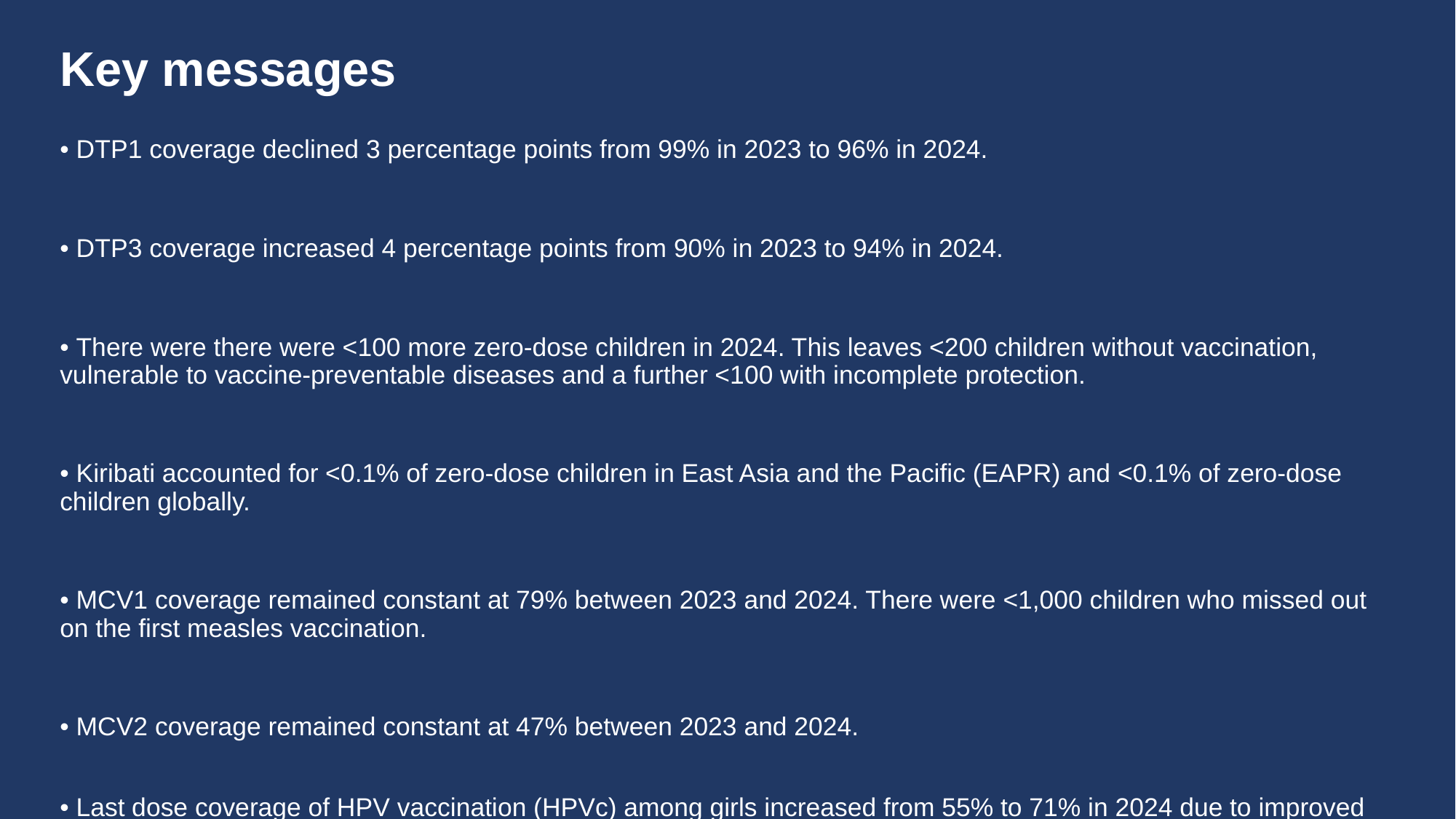

# Key messages
• DTP1 coverage declined 3 percentage points from 99% in 2023 to 96% in 2024.

• DTP3 coverage increased 4 percentage points from 90% in 2023 to 94% in 2024.

• There were there were <100 more zero-dose children in 2024. This leaves <200 children without vaccination, vulnerable to vaccine-preventable diseases and a further <100 with incomplete protection.

• Kiribati accounted for <0.1% of zero-dose children in East Asia and the Pacific (EAPR) and <0.1% of zero-dose children globally.

• MCV1 coverage remained constant at 79% between 2023 and 2024. There were <1,000 children who missed out on the first measles vaccination.

• MCV2 coverage remained constant at 47% between 2023 and 2024.

• Last dose coverage of HPV vaccination (HPVc) among girls increased from 55% to 71% in 2024 due to improved programme performance.